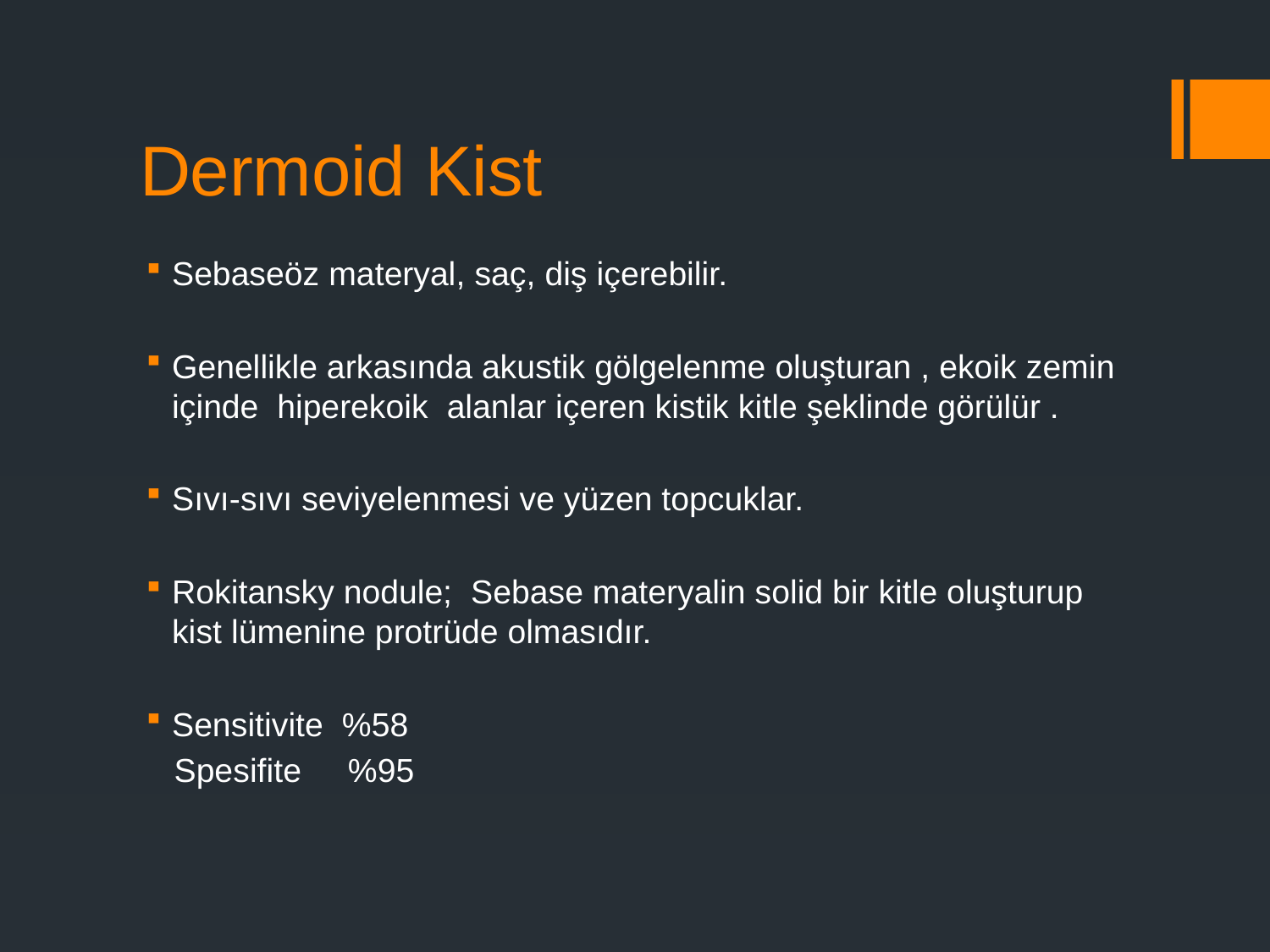

# Dermoid Kist
Sebaseöz materyal, saç, diş içerebilir.

Genellikle arkasında akustik gölgelenme oluşturan , ekoik zemin içinde  hiperekoik  alanlar içeren kistik kitle şeklinde görülür .

Sıvı-sıvı seviyelenmesi ve yüzen topcuklar.

Rokitansky nodule;  Sebase materyalin solid bir kitle oluşturup kist lümenine protrüde olmasıdır.

Sensitivite  %58
   Spesifite     %95